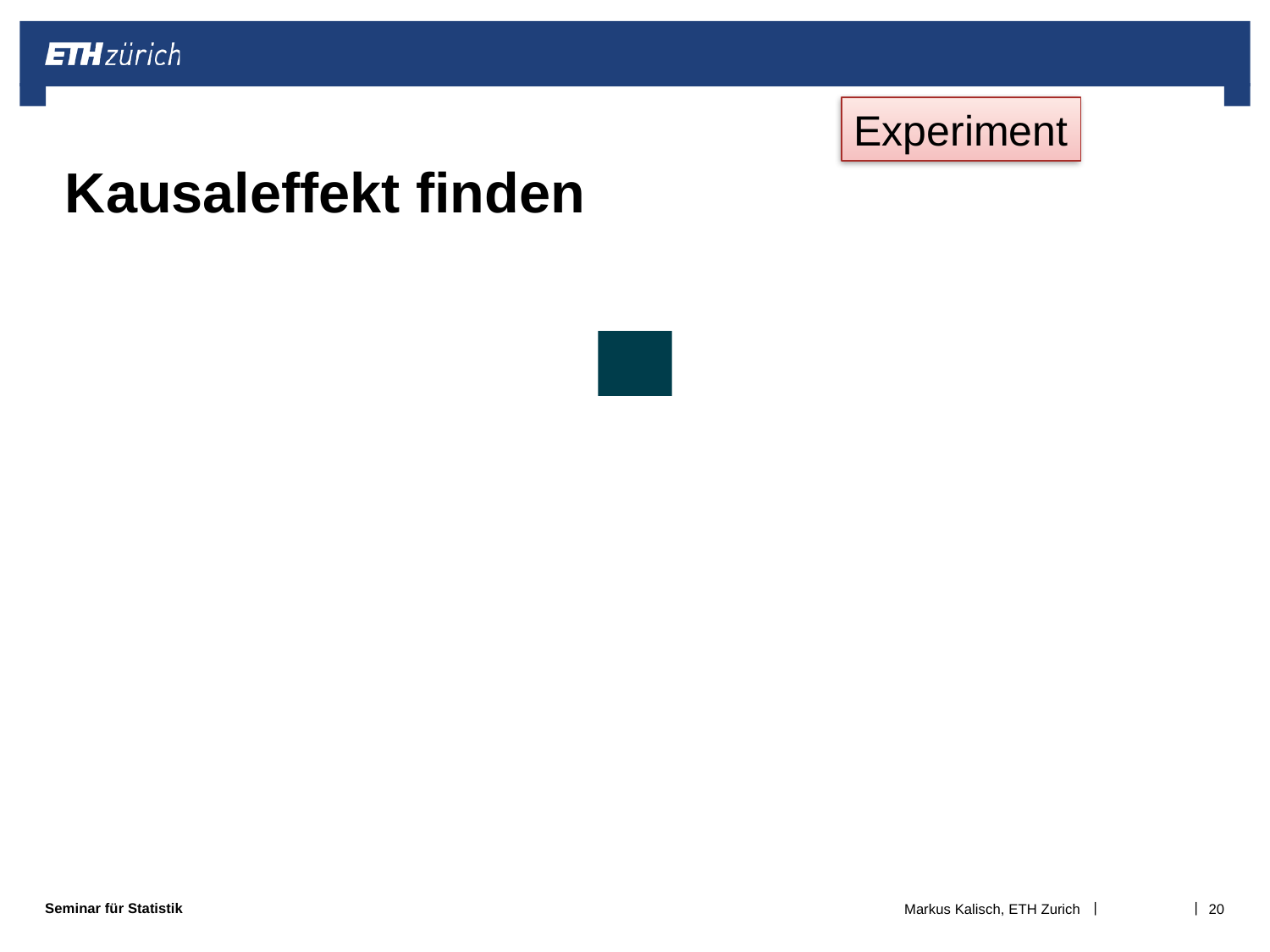

# Kausaleffekt finden
Experiment

20
Markus Kalisch, ETH Zurich